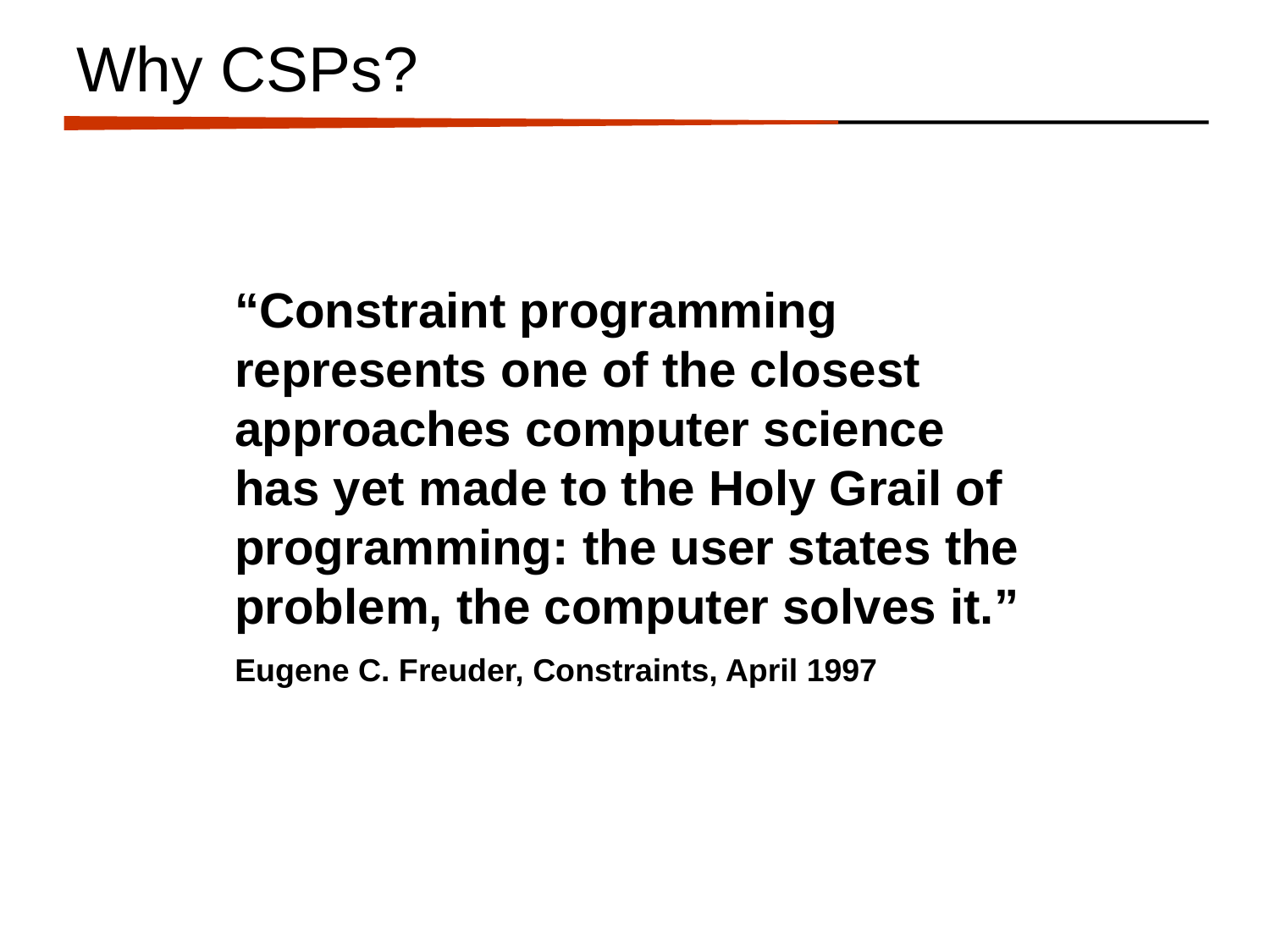

# Why CSPs?
“Constraint programming represents one of the closest approaches computer science has yet made to the Holy Grail of programming: the user states the problem, the computer solves it.”
Eugene C. Freuder, Constraints, April 1997